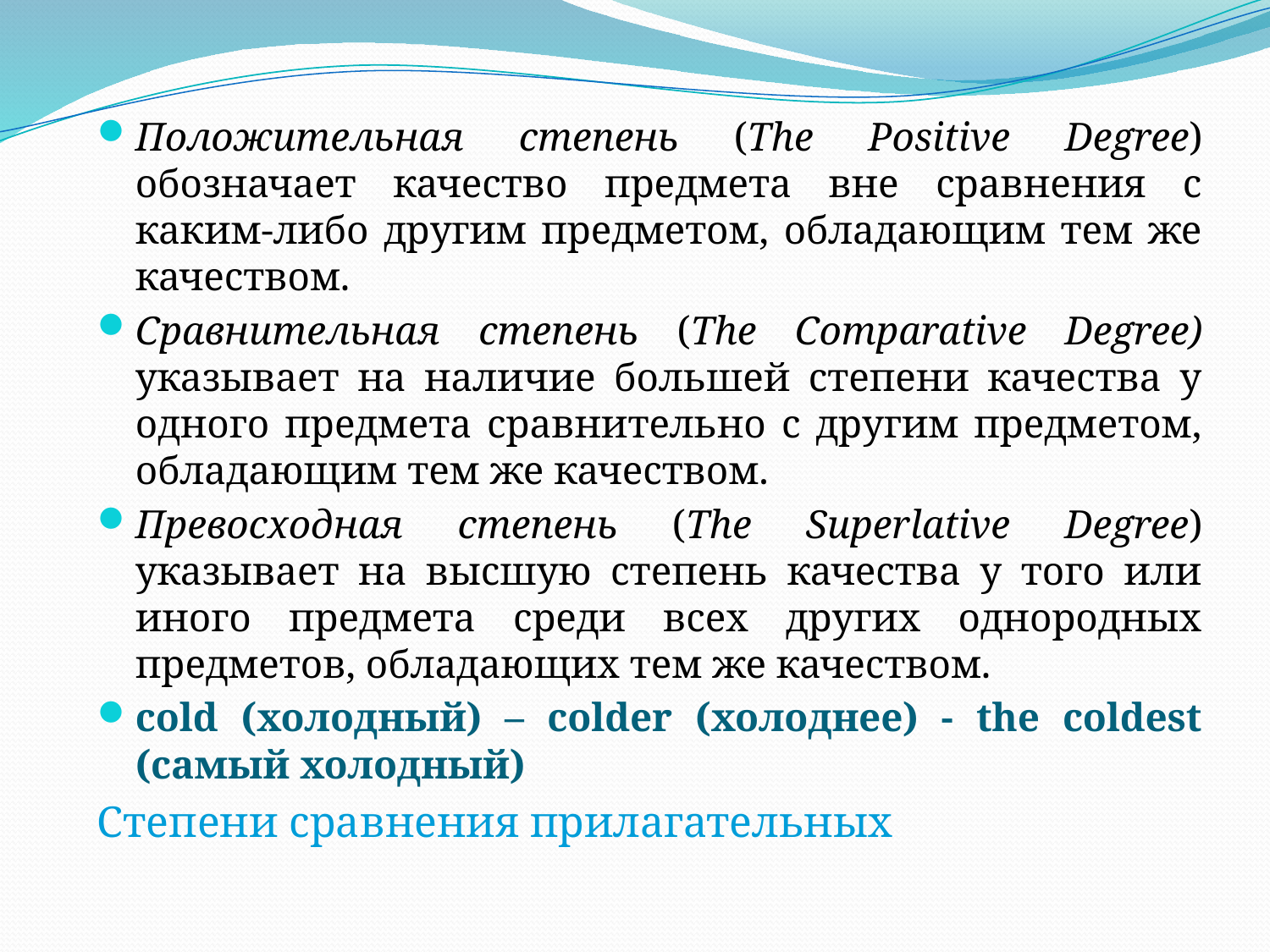

Положительная степень (The Positive Degree) обозначает качество предмета вне сравнения с каким-либо другим предметом, обладающим тем же качеством.
Сравнительная степень (The Comparative Degree) указывает на наличие большей степени качества у одного предмета сравнительно с другим предметом, обладающим тем же качеством.
Превосходная степень (The Superlative Degree) указывает на высшую степень качества у того или иного предмета среди всех других однородных предметов, обладающих тем же качеством.
соld (холодный) – colder (холоднее) - the coldest (самый холодный)
Степени сравнения прилагательных
#